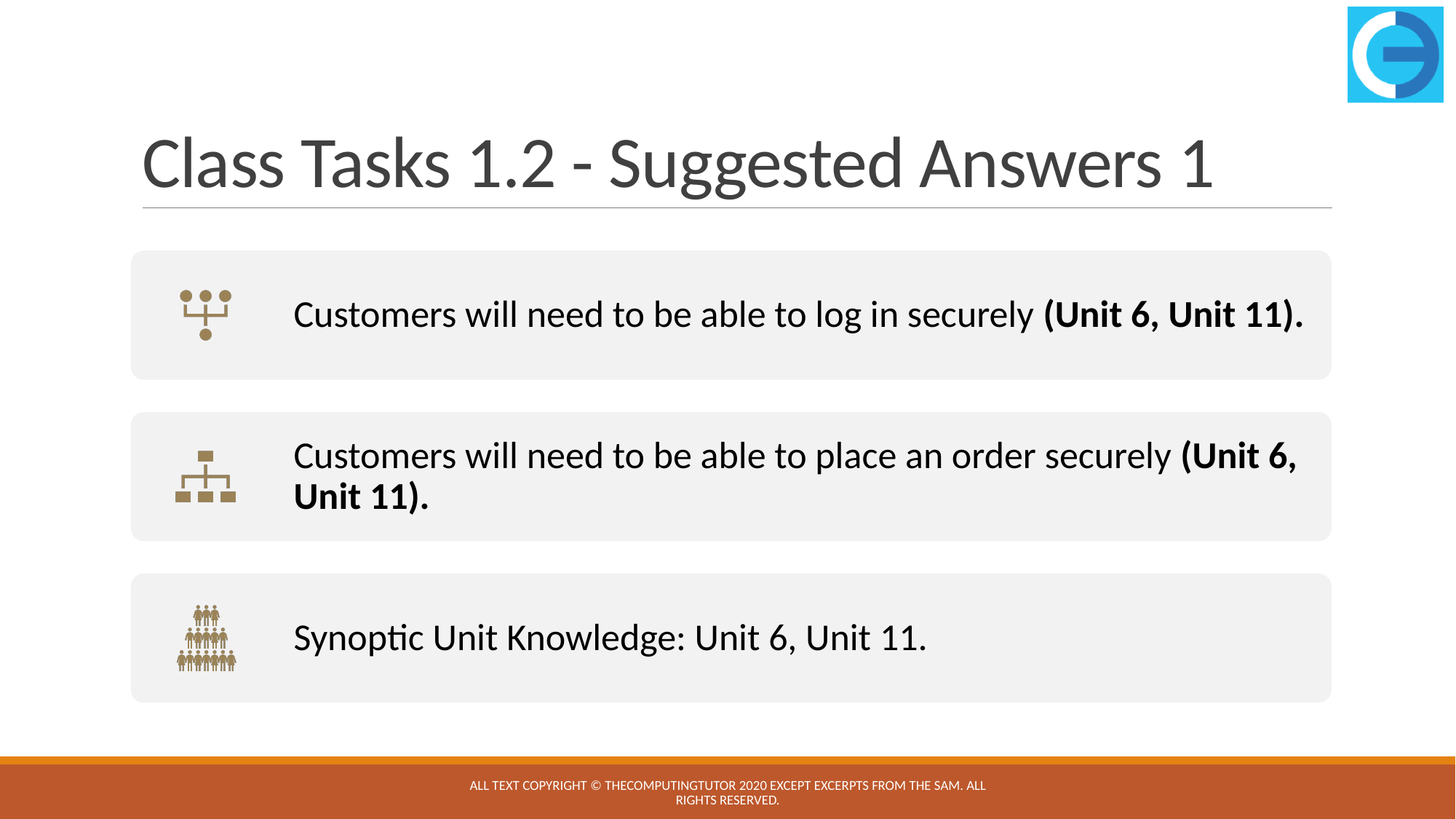

# Class Tasks 1.2 - Suggested Answers 1
Customers will need to be able to log in securely (Unit 6, Unit 11).
Customers will need to be able to place an order securely (Unit 6, Unit 11).
Synoptic Unit Knowledge: Unit 6, Unit 11.
All text copyright © TheComputingTutor 2020 except excerpts from the SAM. All rights Reserved.